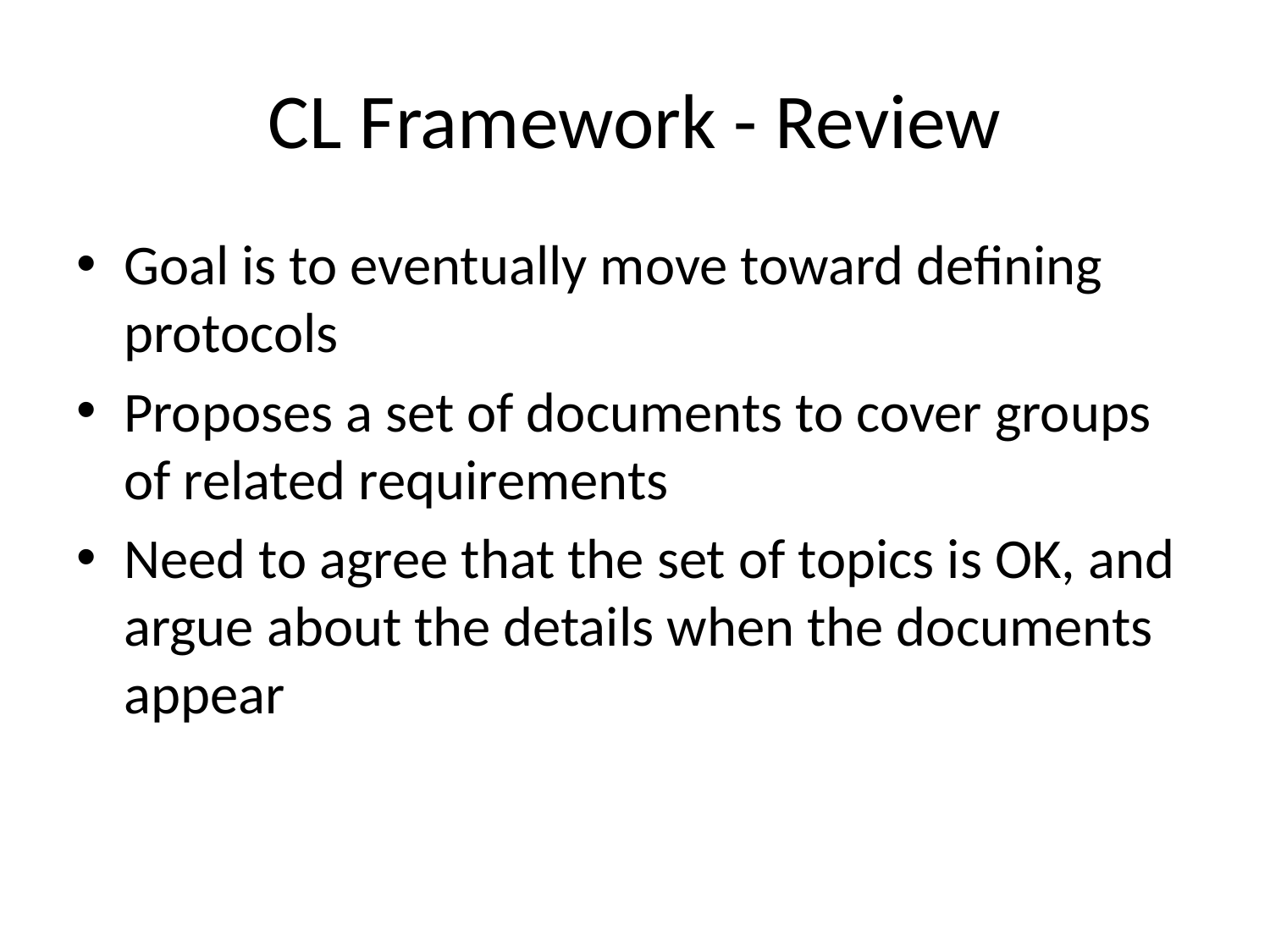

# CL Framework - Review
Goal is to eventually move toward defining protocols
Proposes a set of documents to cover groups of related requirements
Need to agree that the set of topics is OK, and argue about the details when the documents appear